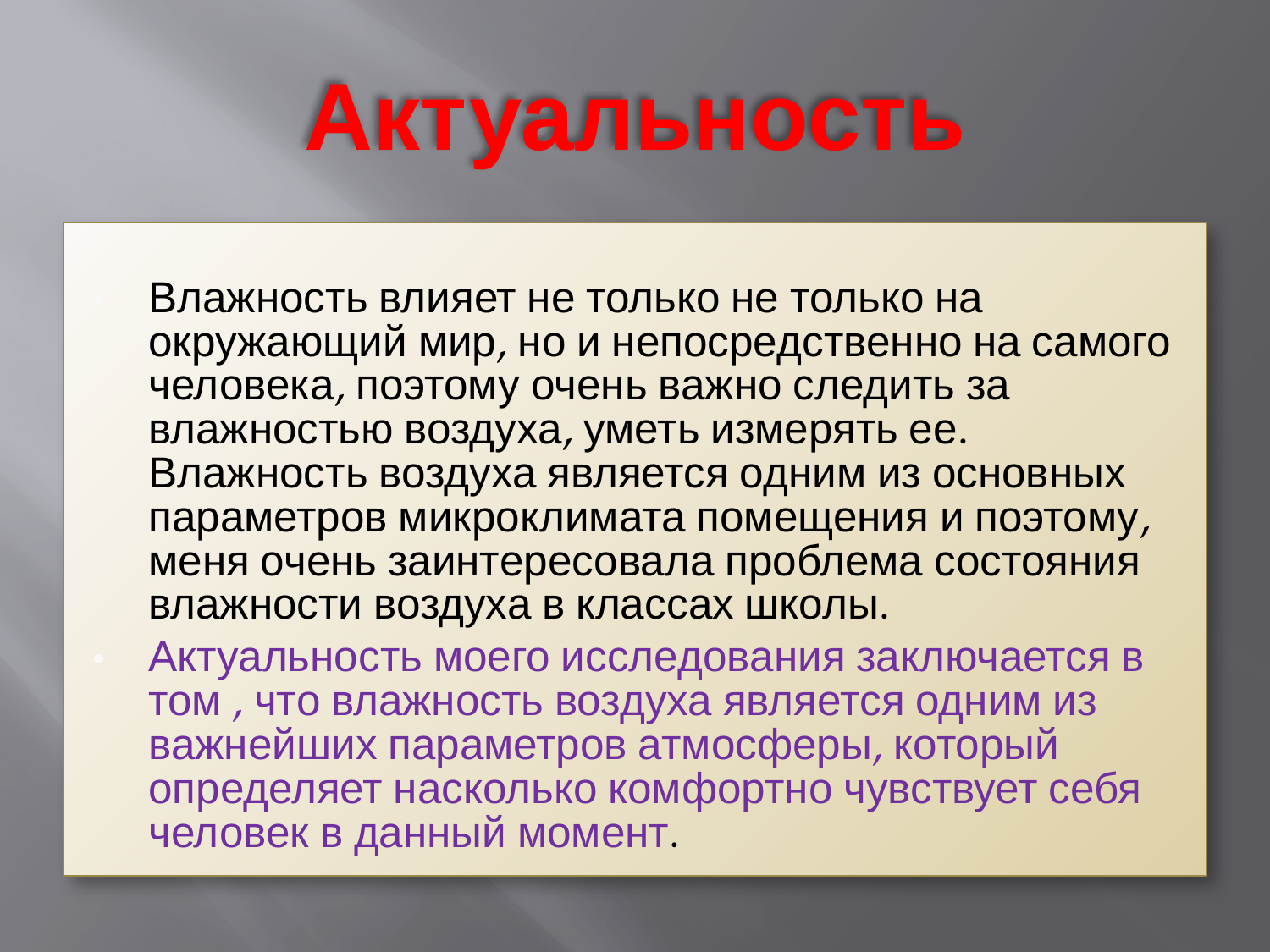

# Актуальность

Влажность влияет не только не только на окружающий мир, но и непосредственно на самого человека, поэтому очень важно следить за влажностью воздуха, уметь измерять ее. Влажность воздуха является одним из основных параметров микроклимата помещения и поэтому, меня очень заинтересовала проблема состояния влажности воздуха в классах школы.
Актуальность моего исследования заключается в том , что влажность воздуха является одним из важнейших параметров атмосферы, который определяет насколько комфортно чувствует себя человек в данный момент.